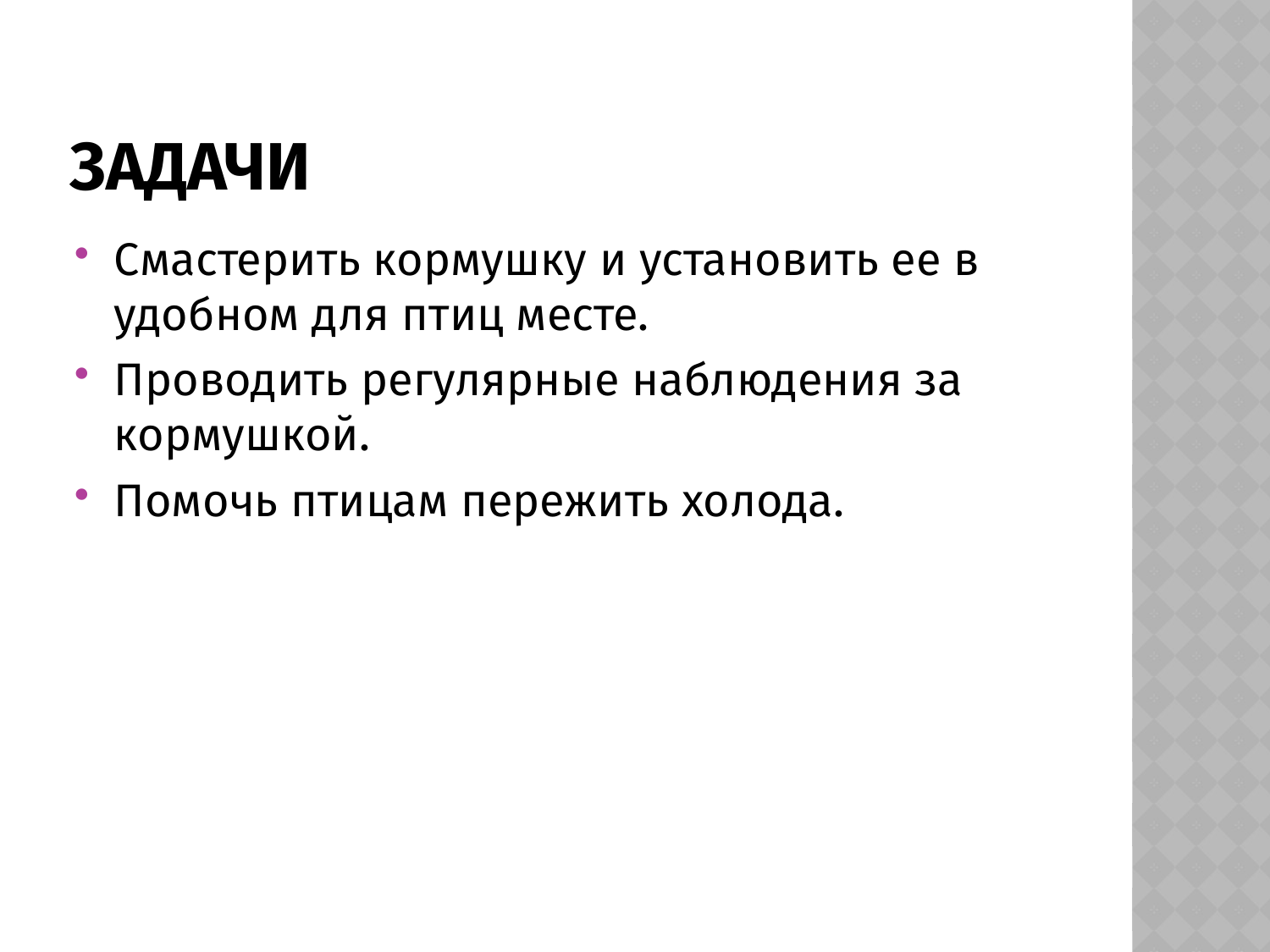

# Задачи
Смастерить кормушку и установить ее в удобном для птиц месте.
Проводить регулярные наблюдения за кормушкой.
Помочь птицам пережить холода.